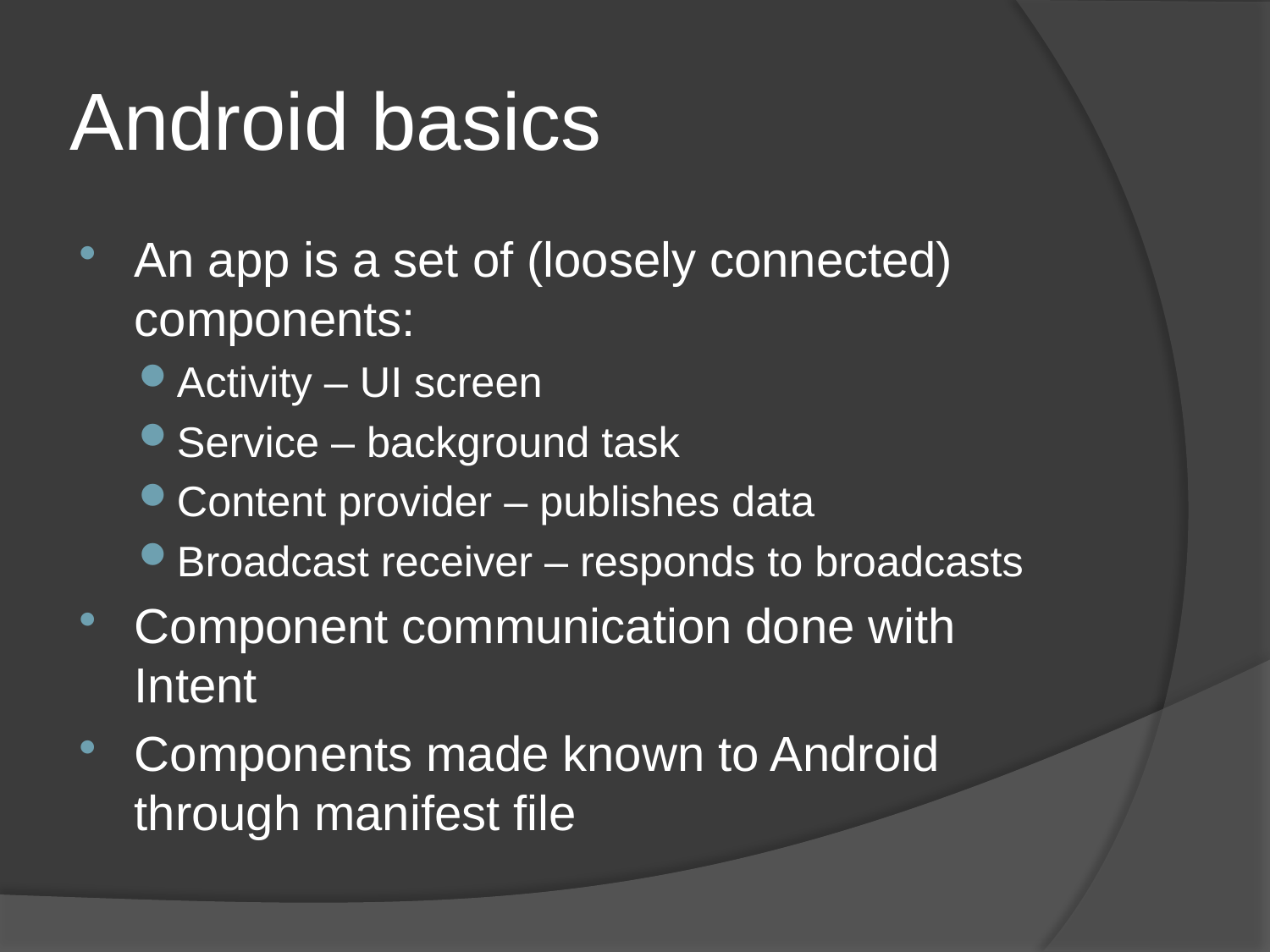

# Android basics
An app is a set of (loosely connected) components:
Activity – UI screen
Service – background task
Content provider – publishes data
Broadcast receiver – responds to broadcasts
Component communication done with Intent
Components made known to Android through manifest file